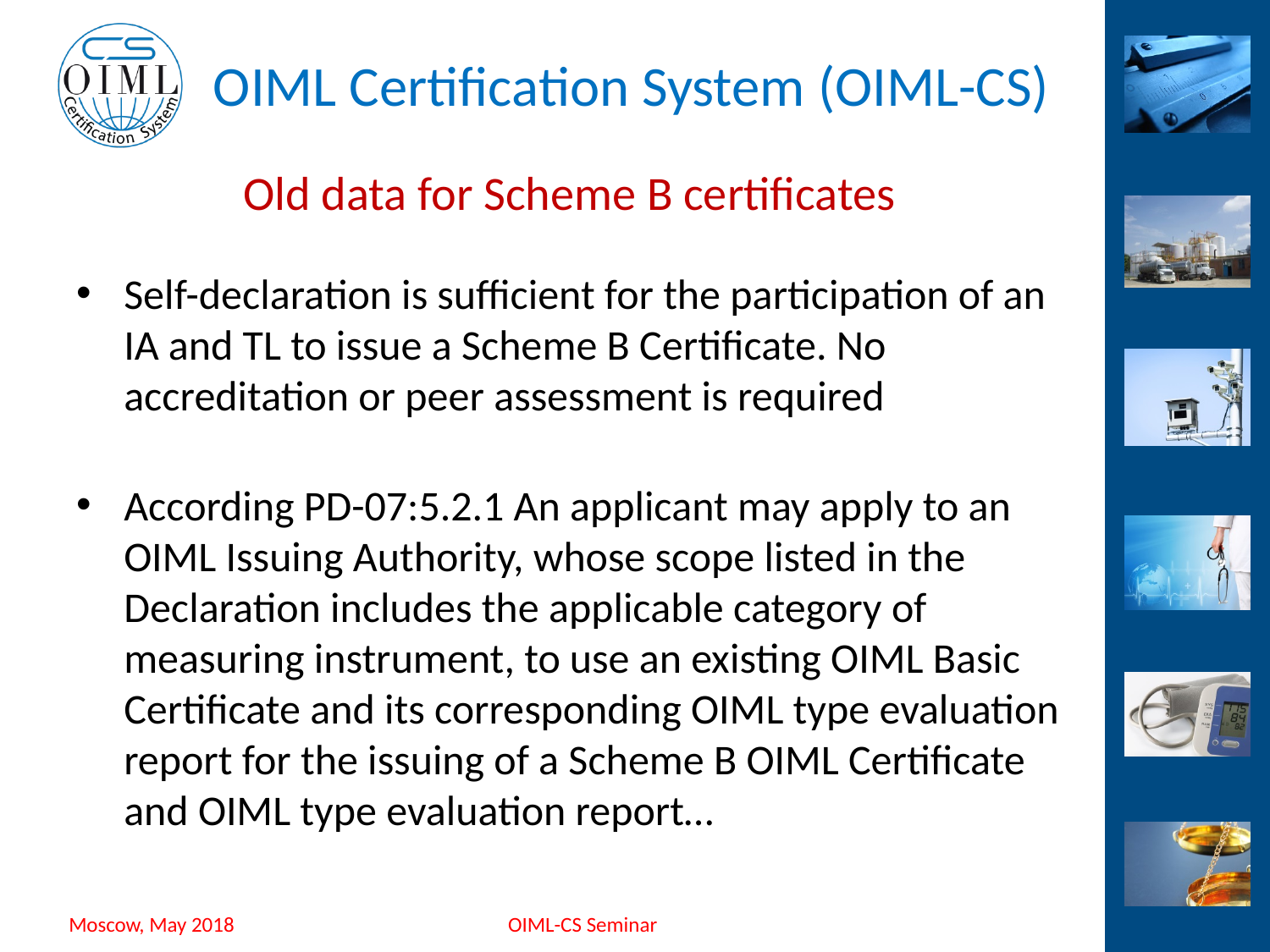

# Old data for Scheme B certificates
Self-declaration is sufficient for the participation of an IA and TL to issue a Scheme B Certificate. No accreditation or peer assessment is required
According PD-07:5.2.1 An applicant may apply to an OIML Issuing Authority, whose scope listed in the Declaration includes the applicable category of measuring instrument, to use an existing OIML Basic Certificate and its corresponding OIML type evaluation report for the issuing of a Scheme B OIML Certificate and OIML type evaluation report…